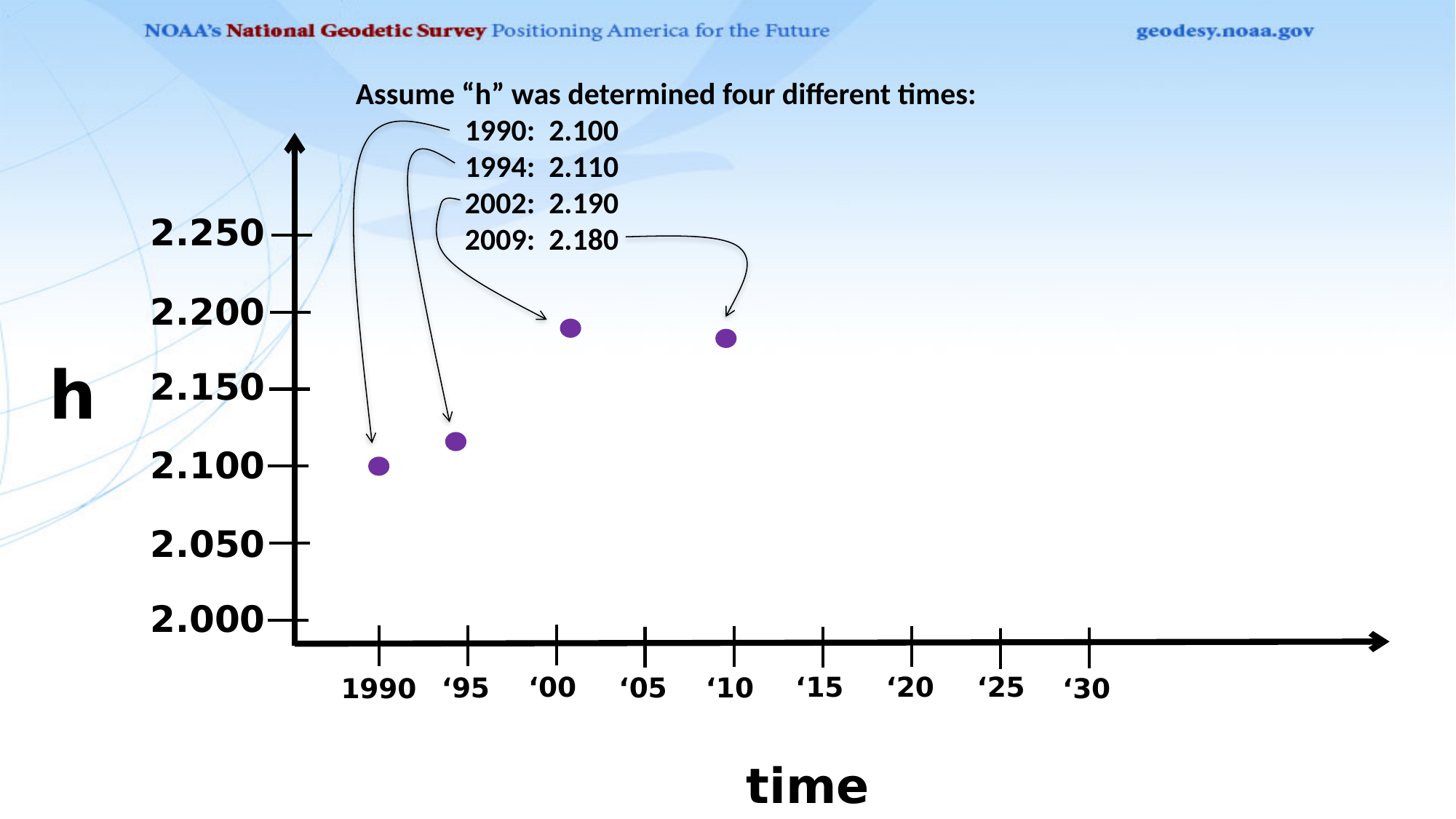

Assume “h” was determined four different times:
	1990:  2.100
	1994:  2.110
	2002:  2.190
	2009:  2.180

2.250

2.200

h
2.150

2.100

2.050
2.000
‘00
‘15
‘20
‘25
‘10
‘95
‘05
1990
‘30
time